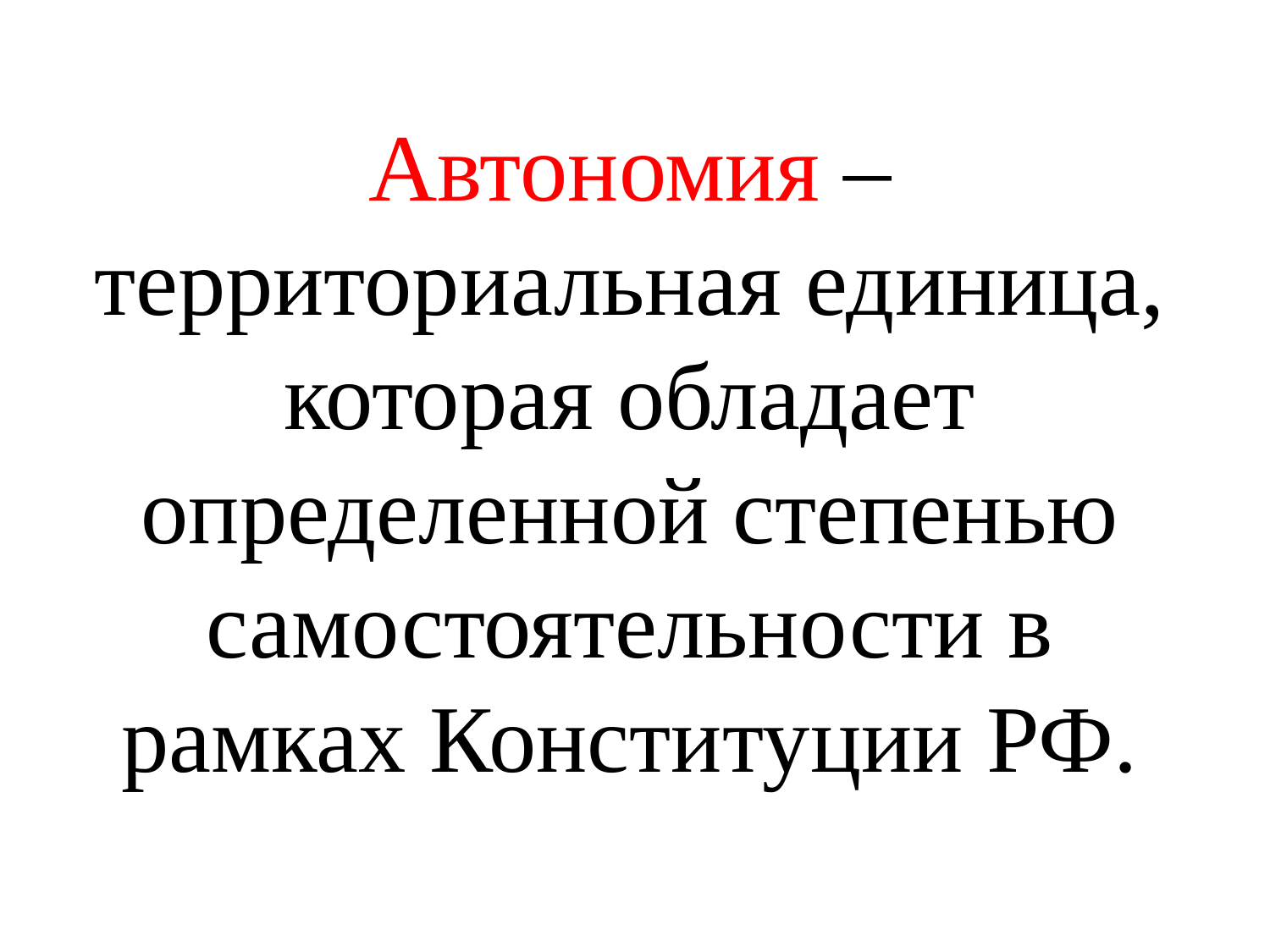

Автономия – территориальная единица, которая обладает определенной степенью самостоятельности в рамках Конституции РФ.